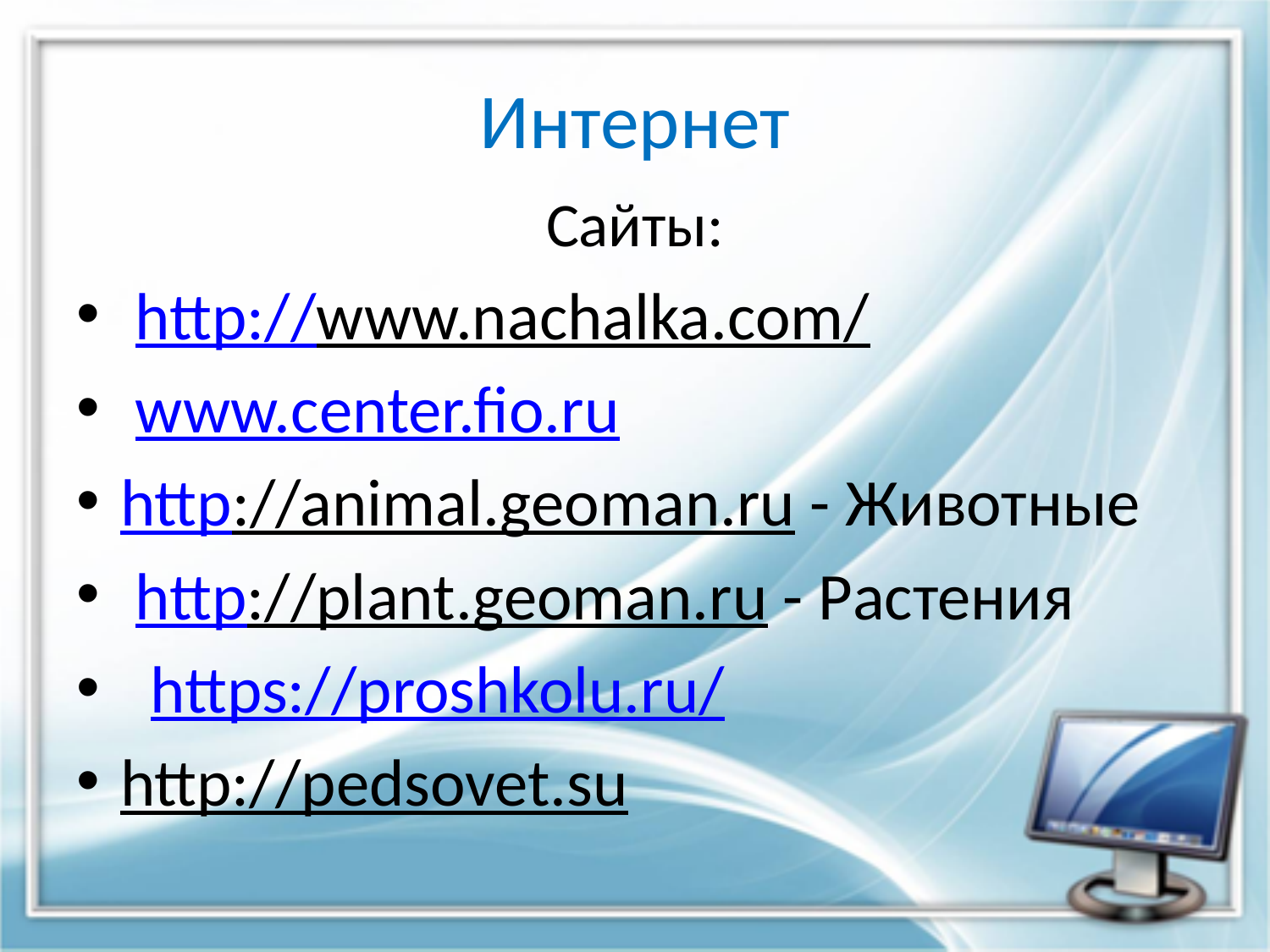

# Интернет
Сайты:
 http://www.nachalka.com/
 www.center.fio.ru
http://animal.geoman.ru - Животные
 http://plant.geoman.ru - Растения
  https://proshkolu.ru/
http://pedsovet.su